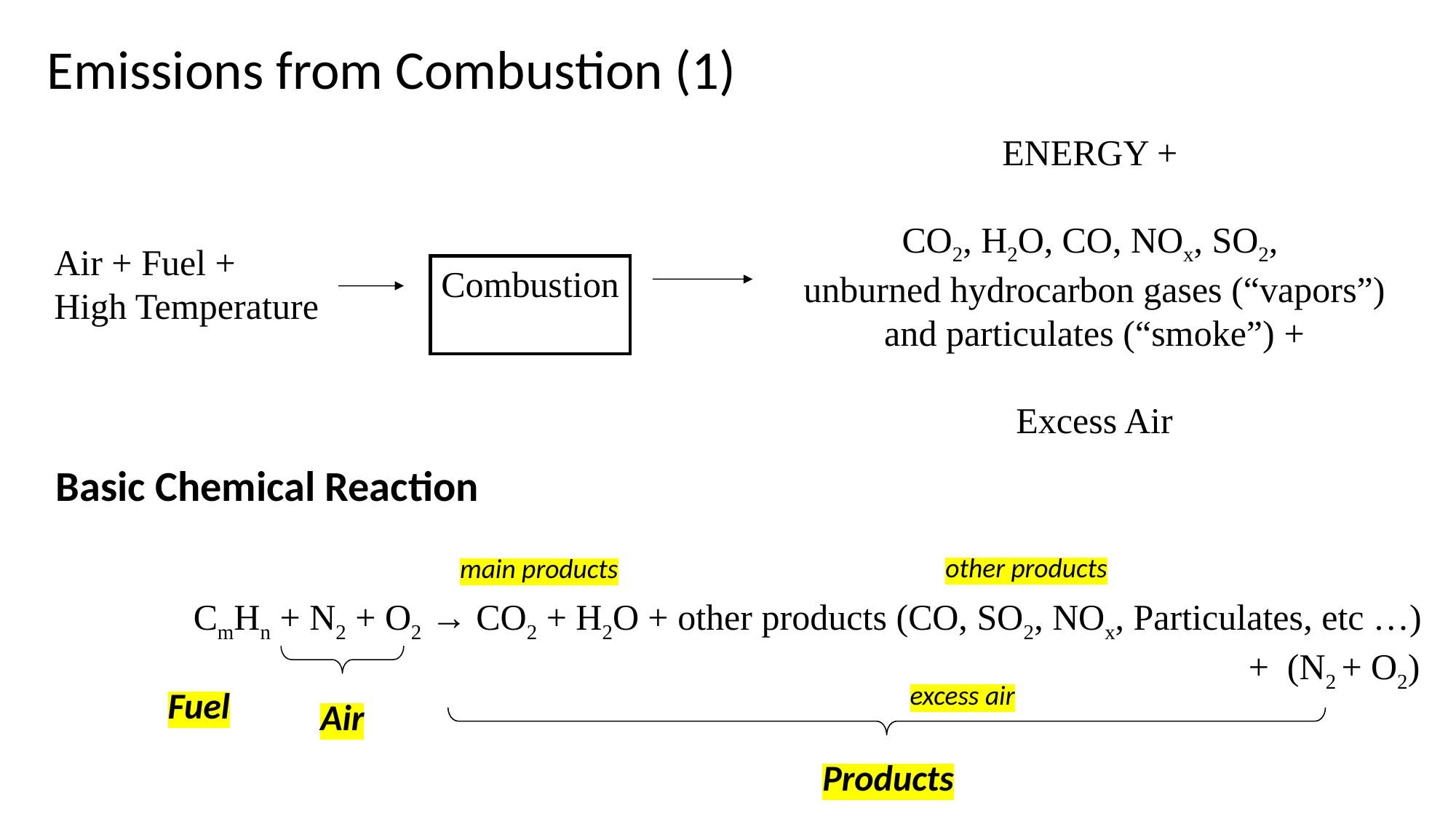

Emissions from Combustion (1)
ENERGY +

CO2, H2O, CO, NOx, SO2,
unburned hydrocarbon gases (“vapors”) and particulates (“smoke”) +

Excess Air
Air + Fuel +
High Temperature
Combustion

Basic Chemical Reaction
other products
main products
CmHn + N2 + O2 → CO2 + H2O + other products (CO, SO2, NOx, Particulates, etc …)
									        +  (N2 + O2)

excess air
Fuel
Air
Products